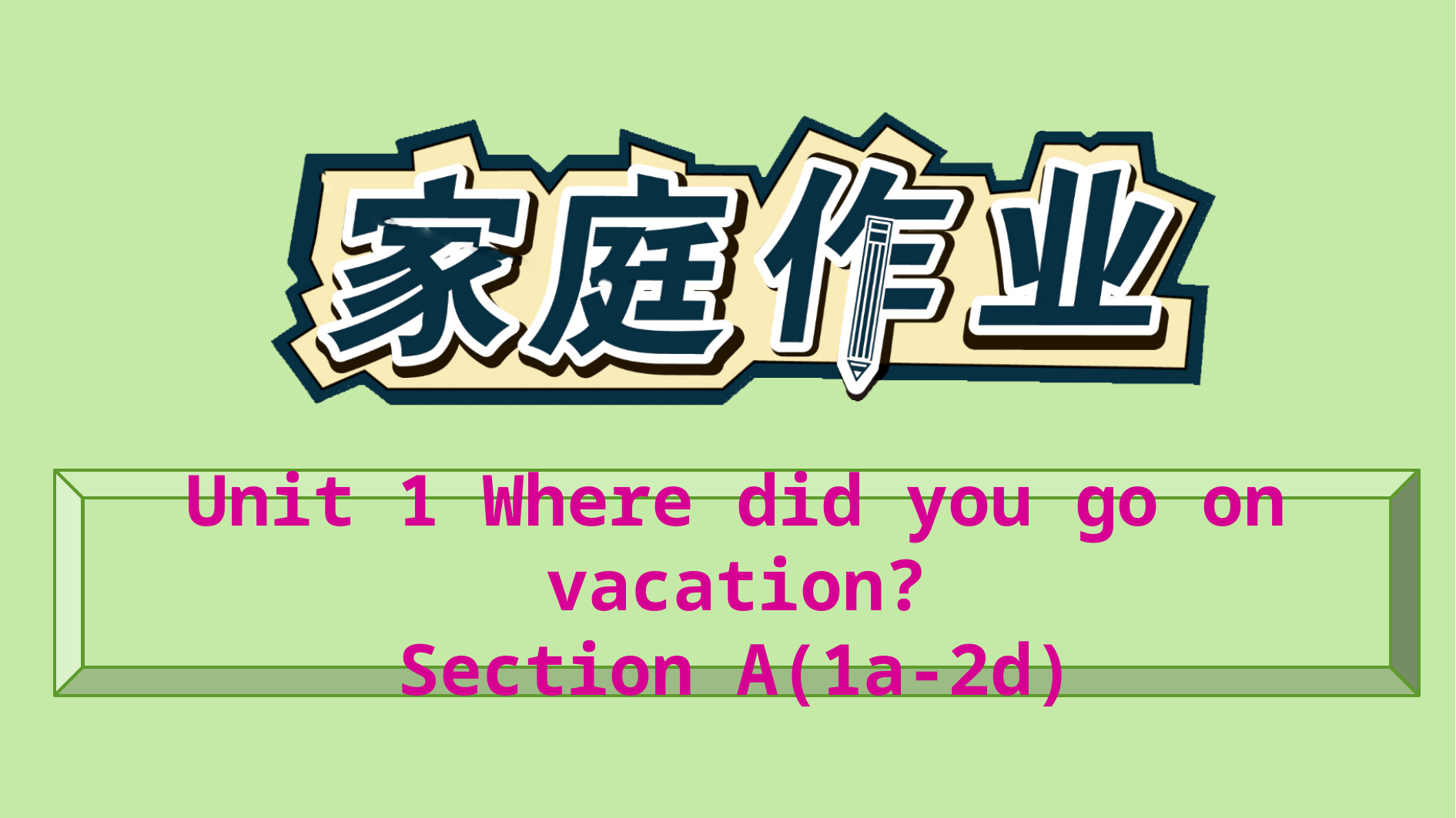

Unit 1 Where did you go on vacation?
Section A(1a-2d)